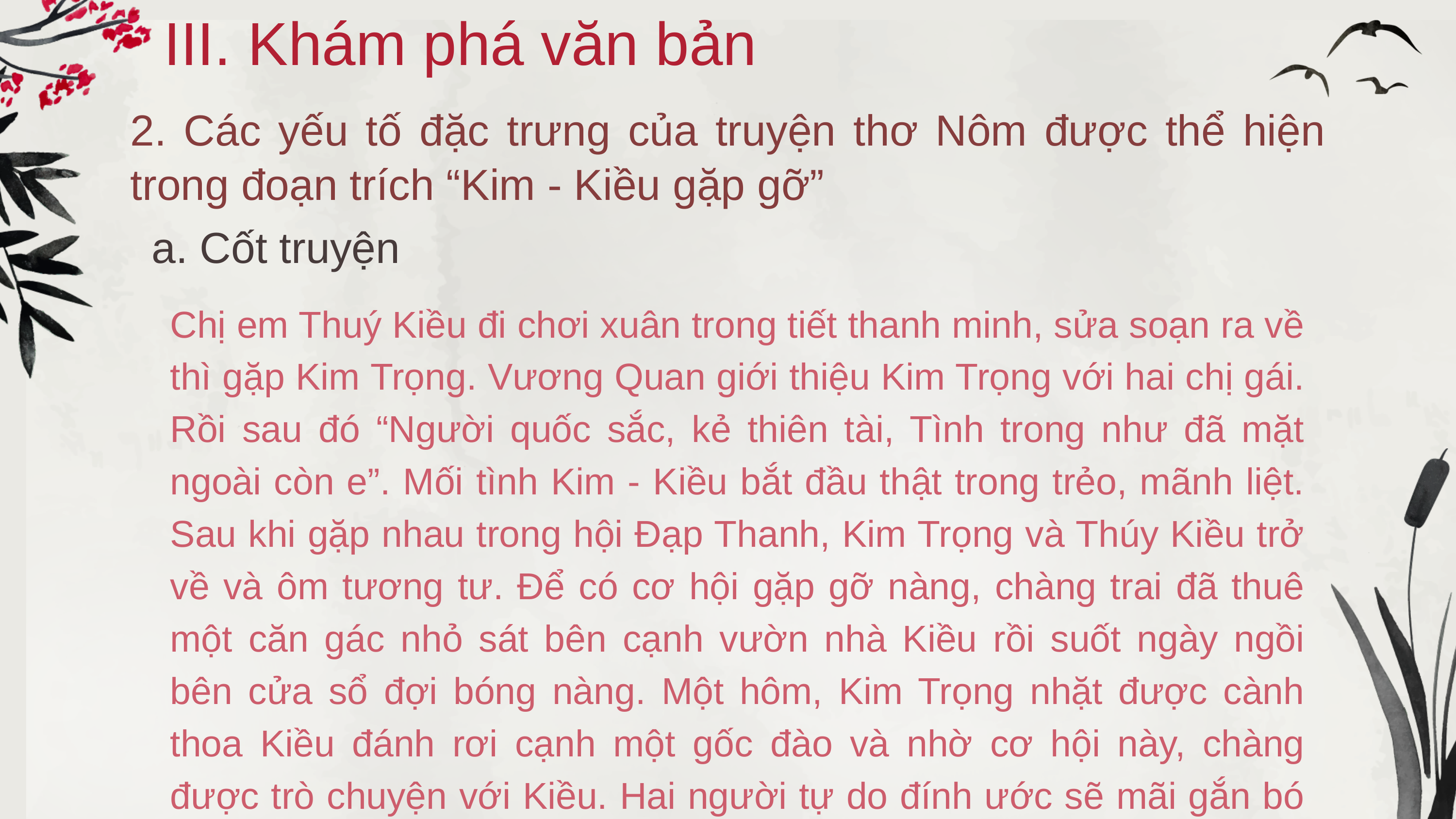

III. Khám phá văn bản

2. Các yếu tố đặc trưng của truyện thơ Nôm được thể hiện trong đoạn trích “Kim - Kiều gặp gỡ”
a. Cốt truyện
Chị em Thuý Kiều đi chơi xuân trong tiết thanh minh, sửa soạn ra về thì gặp Kim Trọng. Vương Quan giới thiệu Kim Trọng với hai chị gái. Rồi sau đó “Người quốc sắc, kẻ thiên tài, Tình trong như đã mặt ngoài còn e”. Mối tình Kim - Kiều bắt đầu thật trong trẻo, mãnh liệt. Sau khi gặp nhau trong hội Đạp Thanh, Kim Trọng và Thúy Kiều trở về và ôm tương tư. Để có cơ hội gặp gỡ nàng, chàng trai đã thuê một căn gác nhỏ sát bên cạnh vườn nhà Kiều rồi suốt ngày ngồi bên cửa sổ đợi bóng nàng. Một hôm, Kim Trọng nhặt được cành thoa Kiều đánh rơi cạnh một gốc đào và nhờ cơ hội này, chàng được trò chuyện với Kiều. Hai người tự do đính ước sẽ mãi gắn bó với nhau.